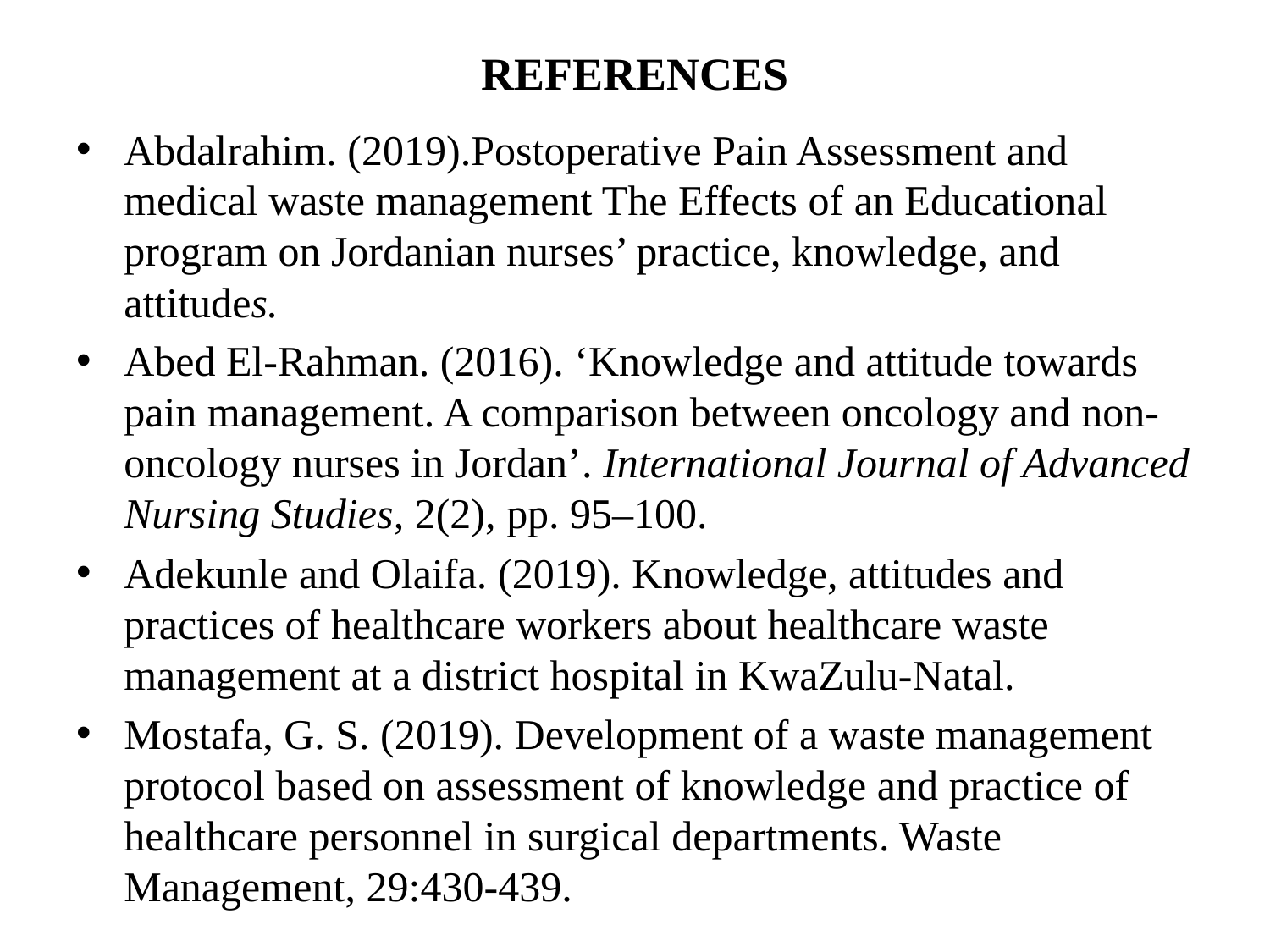

# REFERENCES
Abdalrahim. (2019).Postoperative Pain Assessment and medical waste management The Effects of an Educational program on Jordanian nurses’ practice, knowledge, and attitudes.
Abed El-Rahman. (2016). ‘Knowledge and attitude towards pain management. A comparison between oncology and non-oncology nurses in Jordan’. International Journal of Advanced Nursing Studies, 2(2), pp. 95–100.
Adekunle and Olaifa. (2019). Knowledge, attitudes and practices of healthcare workers about healthcare waste management at a district hospital in KwaZulu-Natal.
Mostafa, G. S. (2019). Development of a waste management protocol based on assessment of knowledge and practice of healthcare personnel in surgical departments. Waste Management, 29:430-439.